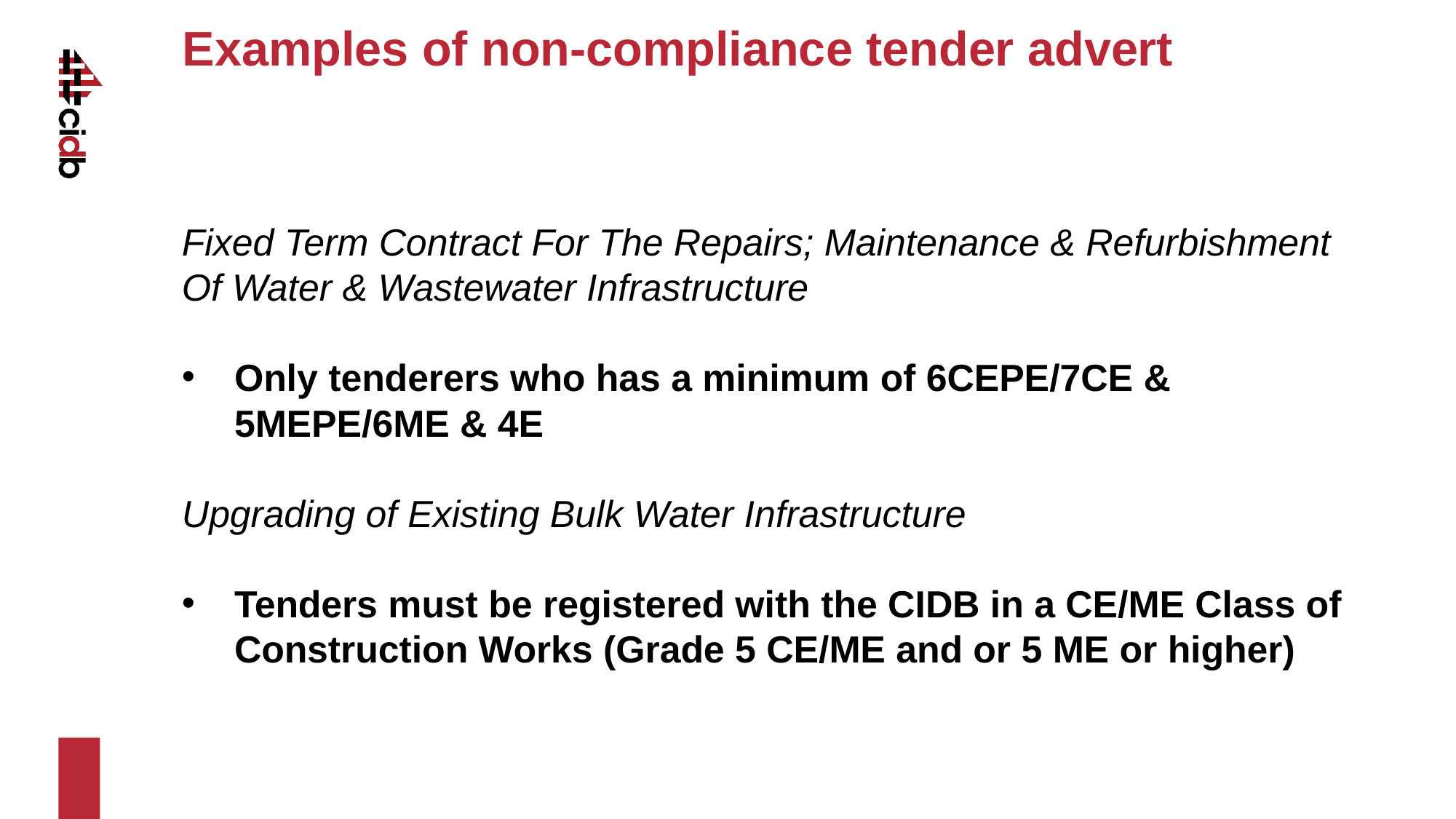

# Examples of non-compliance tender advert

Fixed Term Contract For The Repairs; Maintenance & Refurbishment Of Water & Wastewater Infrastructure

Only tenderers who has a minimum of 6CEPE/7CE & 5MEPE/6ME & 4E

Upgrading of Existing Bulk Water Infrastructure

Tenders must be registered with the CIDB in a CE/ME Class of Construction Works (Grade 5 CE/ME and or 5 ME or higher)